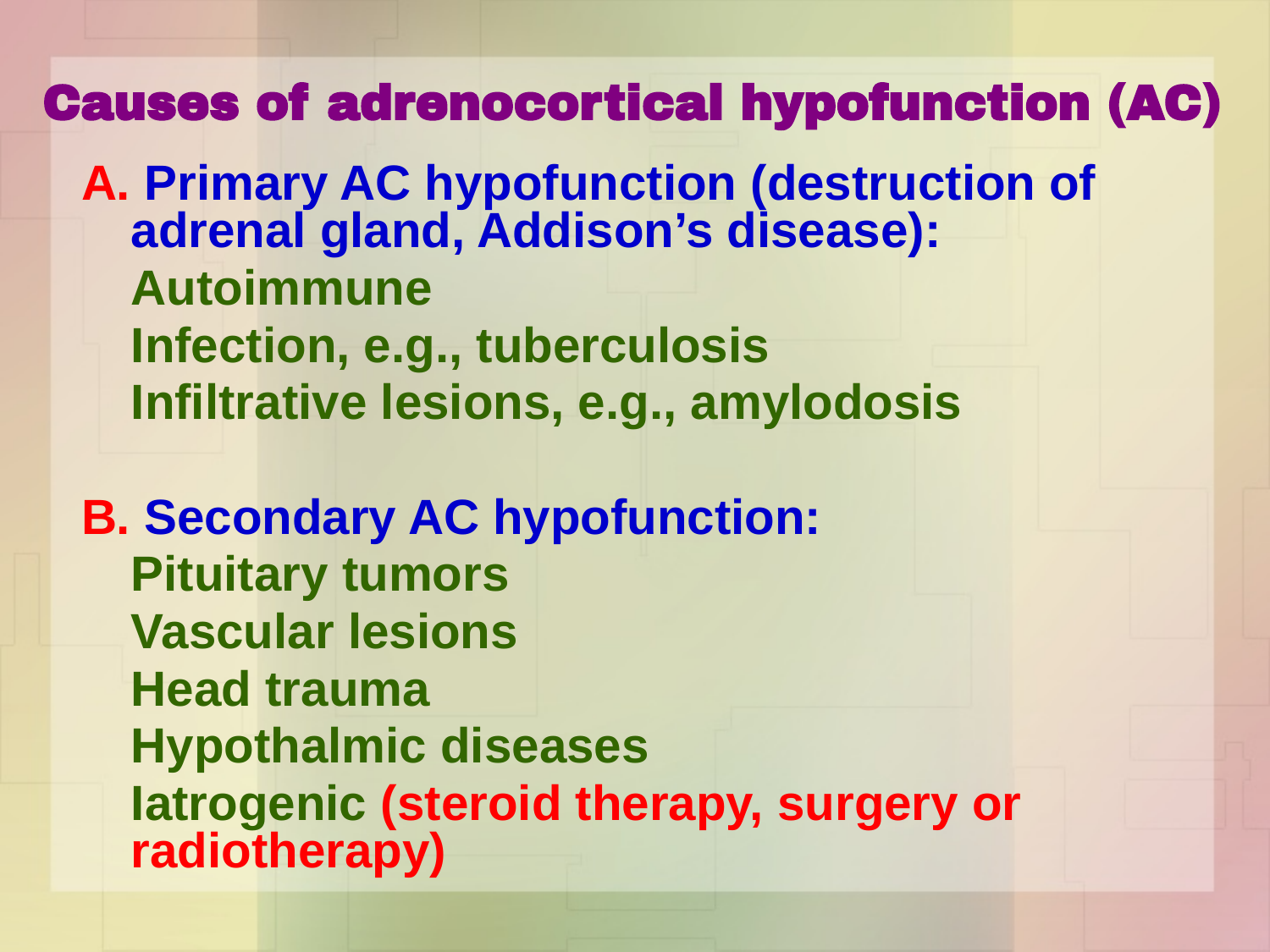

# Causes of adrenocortical hypofunction (AC)
 A. Primary AC hypofunction (destruction of adrenal gland, Addison’s disease):
	Autoimmune
	Infection, e.g., tuberculosis
	Infiltrative lesions, e.g., amylodosis

 B. Secondary AC hypofunction:
	Pituitary tumors
	Vascular lesions
	Head trauma
	Hypothalmic diseases
	Iatrogenic (steroid therapy, surgery or radiotherapy)